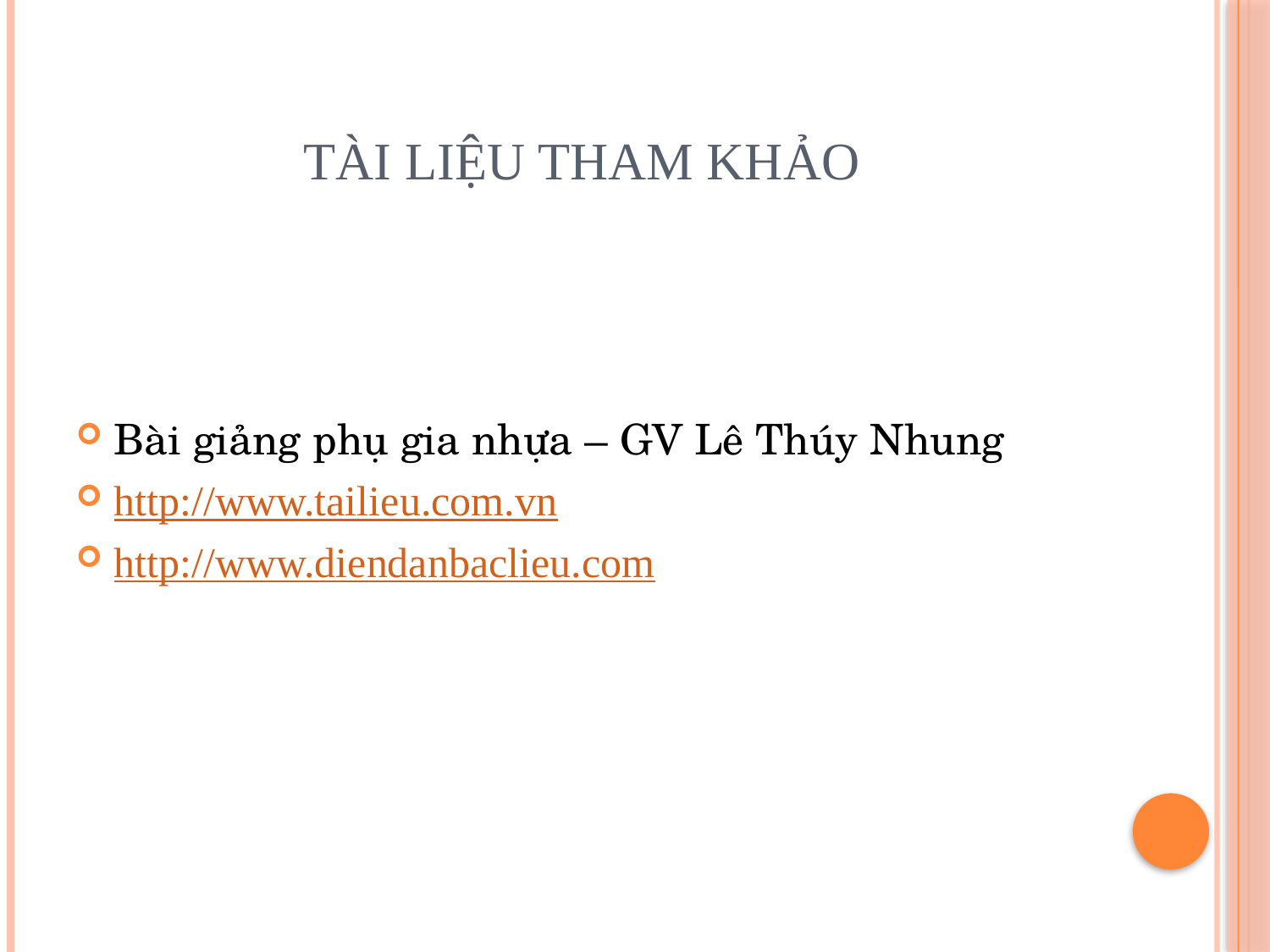

# TÀI LIỆU THAM KHẢO

Bài giảng phụ gia nhựa – GV Lê Thúy Nhung
http://www.tailieu.com.vn
http://www.diendanbaclieu.com